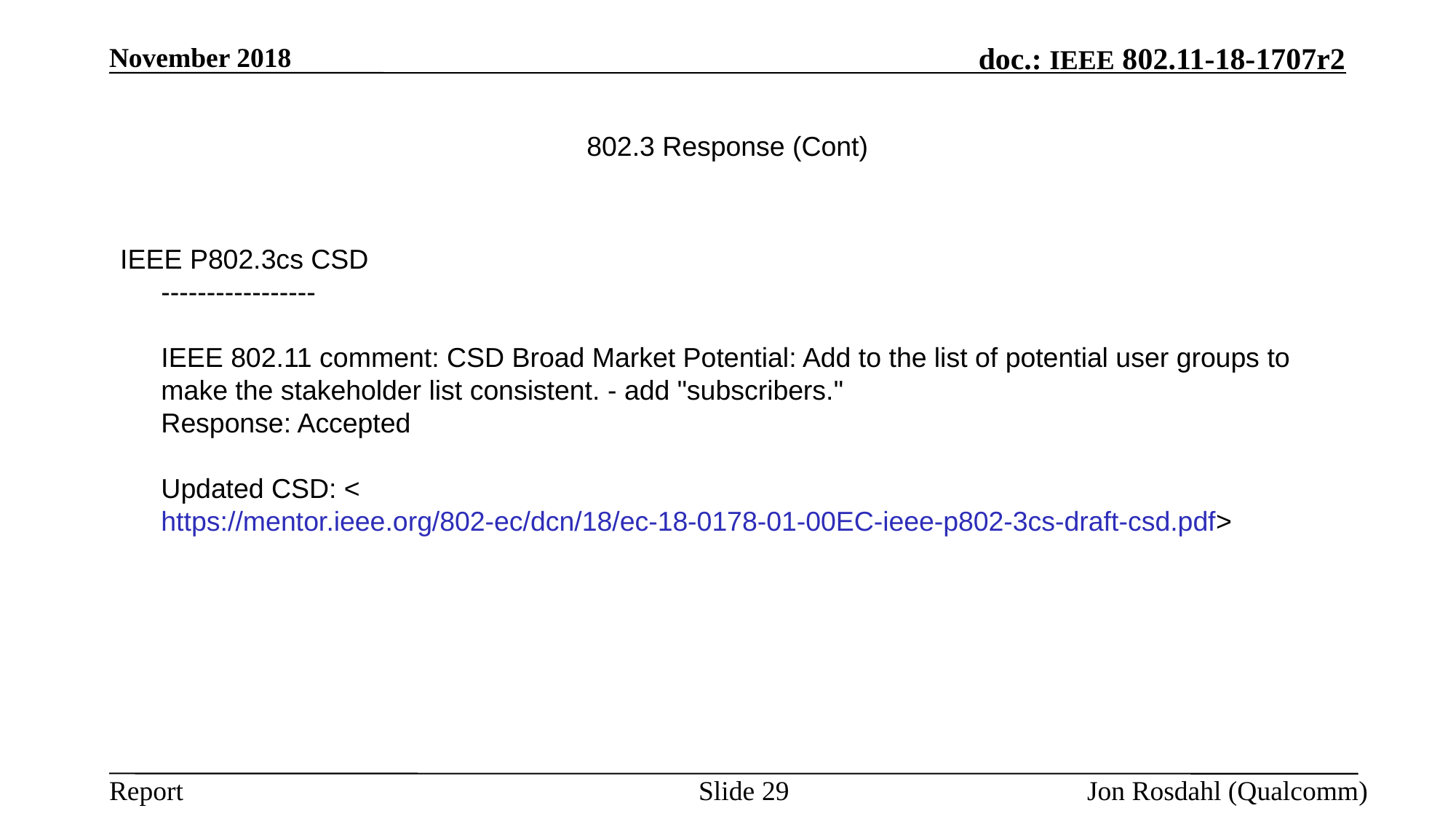

November 2018
# 802.3 Response (Cont)
IEEE P802.3cs CSD
-----------------
IEEE 802.11 comment: CSD Broad Market Potential: Add to the list of potential user groups to make the stakeholder list consistent. - add "subscribers."
Response: Accepted
Updated CSD: <https://mentor.ieee.org/802-ec/dcn/18/ec-18-0178-01-00EC-ieee-p802-3cs-draft-csd.pdf>
Slide 29
Jon Rosdahl (Qualcomm)